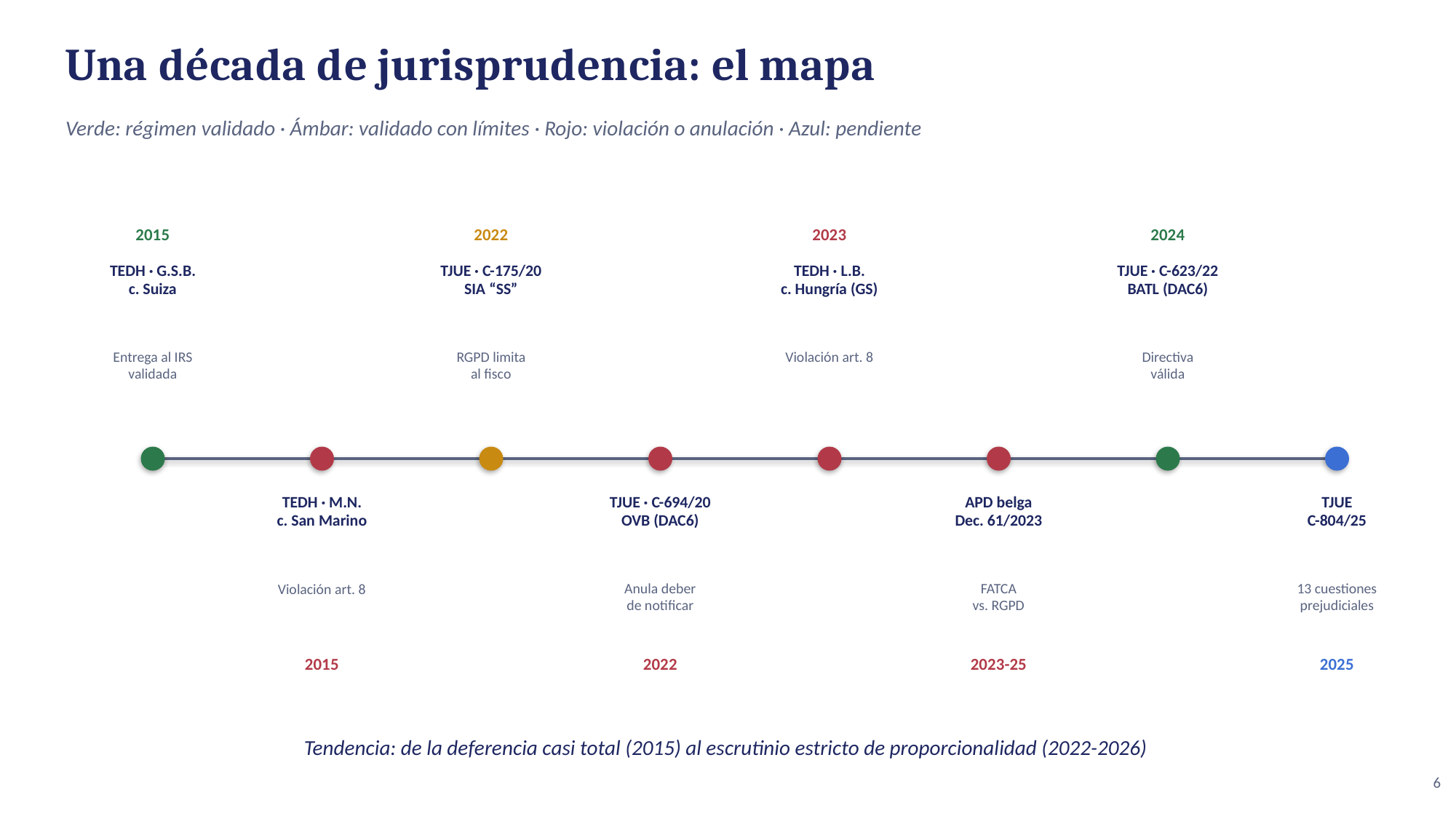

Una década de jurisprudencia: el mapa
Verde: régimen validado · Ámbar: validado con límites · Rojo: violación o anulación · Azul: pendiente
2015
2022
2023
2024
TEDH · G.S.B.
c. Suiza
TJUE · C-175/20
SIA “SS”
TEDH · L.B.
c. Hungría (GS)
TJUE · C-623/22
BATL (DAC6)
Entrega al IRS
validada
RGPD limita
al fisco
Violación art. 8
Directiva
válida

TEDH · M.N.
c. San Marino
TJUE · C-694/20
OVB (DAC6)
APD belga
Dec. 61/2023
TJUE
C-804/25
Violación art. 8
Anula deber
de notificar
FATCA
vs. RGPD
13 cuestiones
prejudiciales
2015
2022
2023-25
2025
Tendencia: de la deferencia casi total (2015) al escrutinio estricto de proporcionalidad (2022-2026)
6